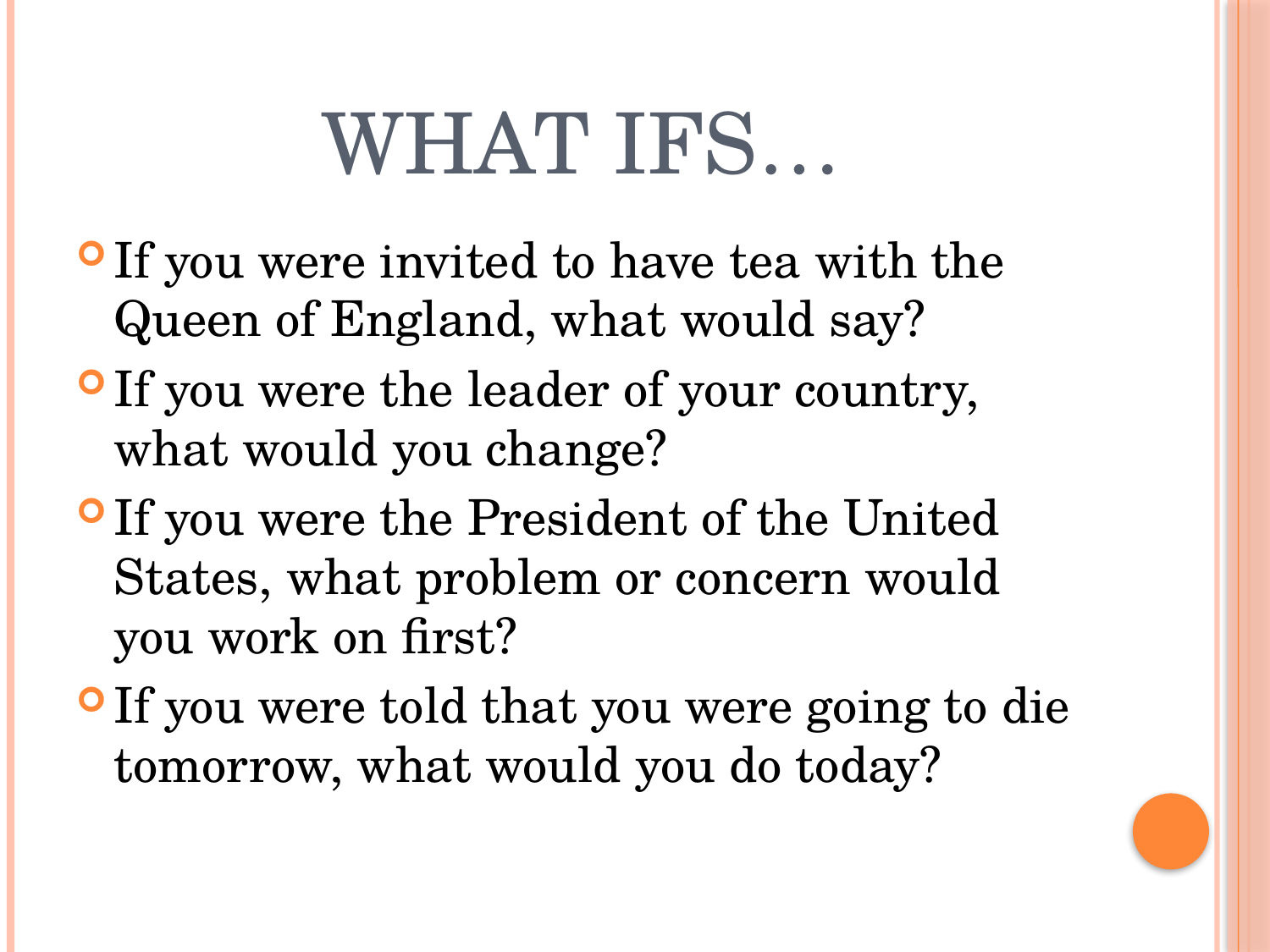

# What ifs…
If you were invited to have tea with the Queen of England, what would say?
If you were the leader of your country, what would you change?
If you were the President of the United States, what problem or concern would you work on first?
If you were told that you were going to die tomorrow, what would you do today?